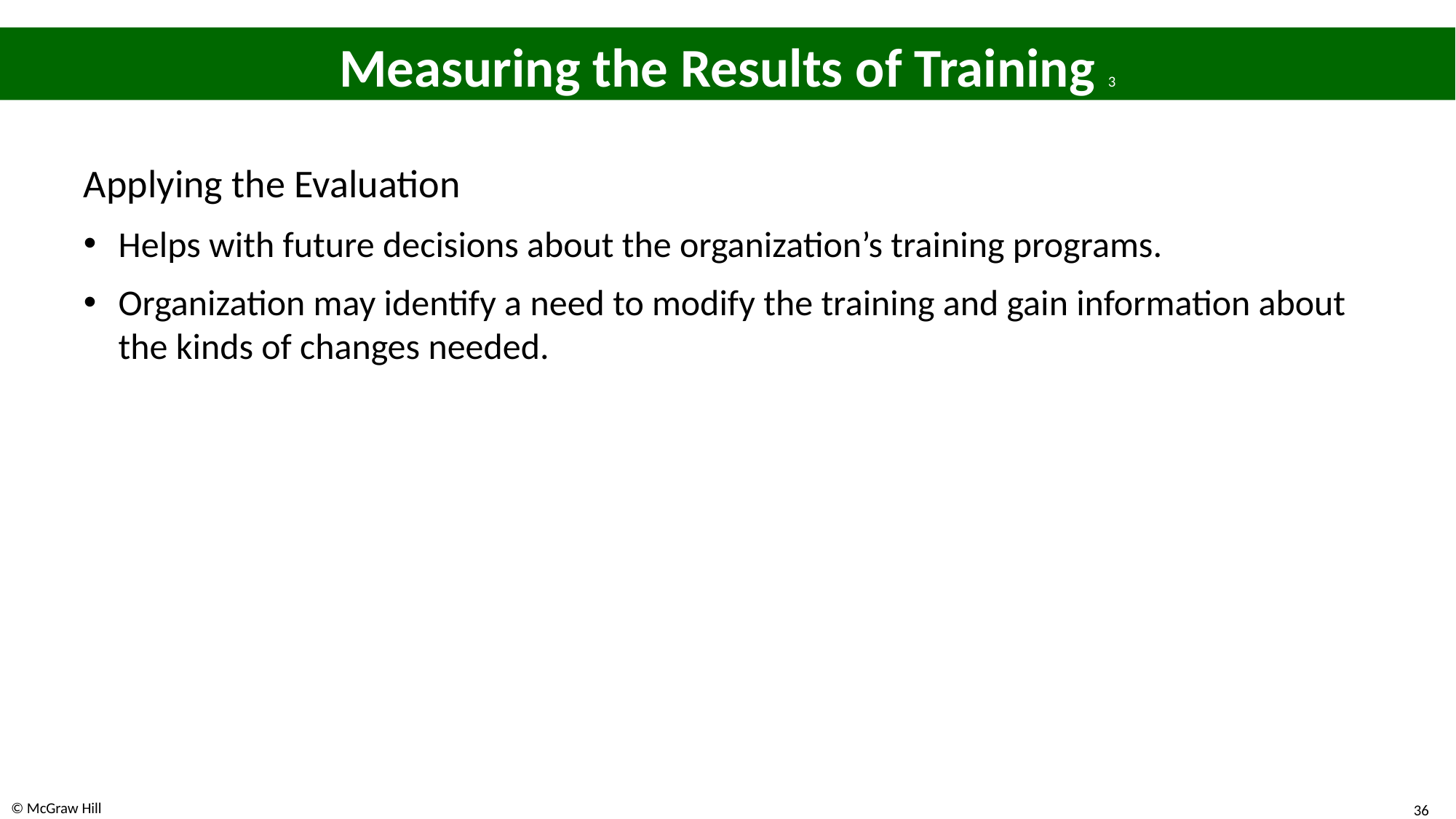

# Measuring the Results of Training 3
Applying the Evaluation
Helps with future decisions about the organization’s training programs.
Organization may identify a need to modify the training and gain information about the kinds of changes needed.